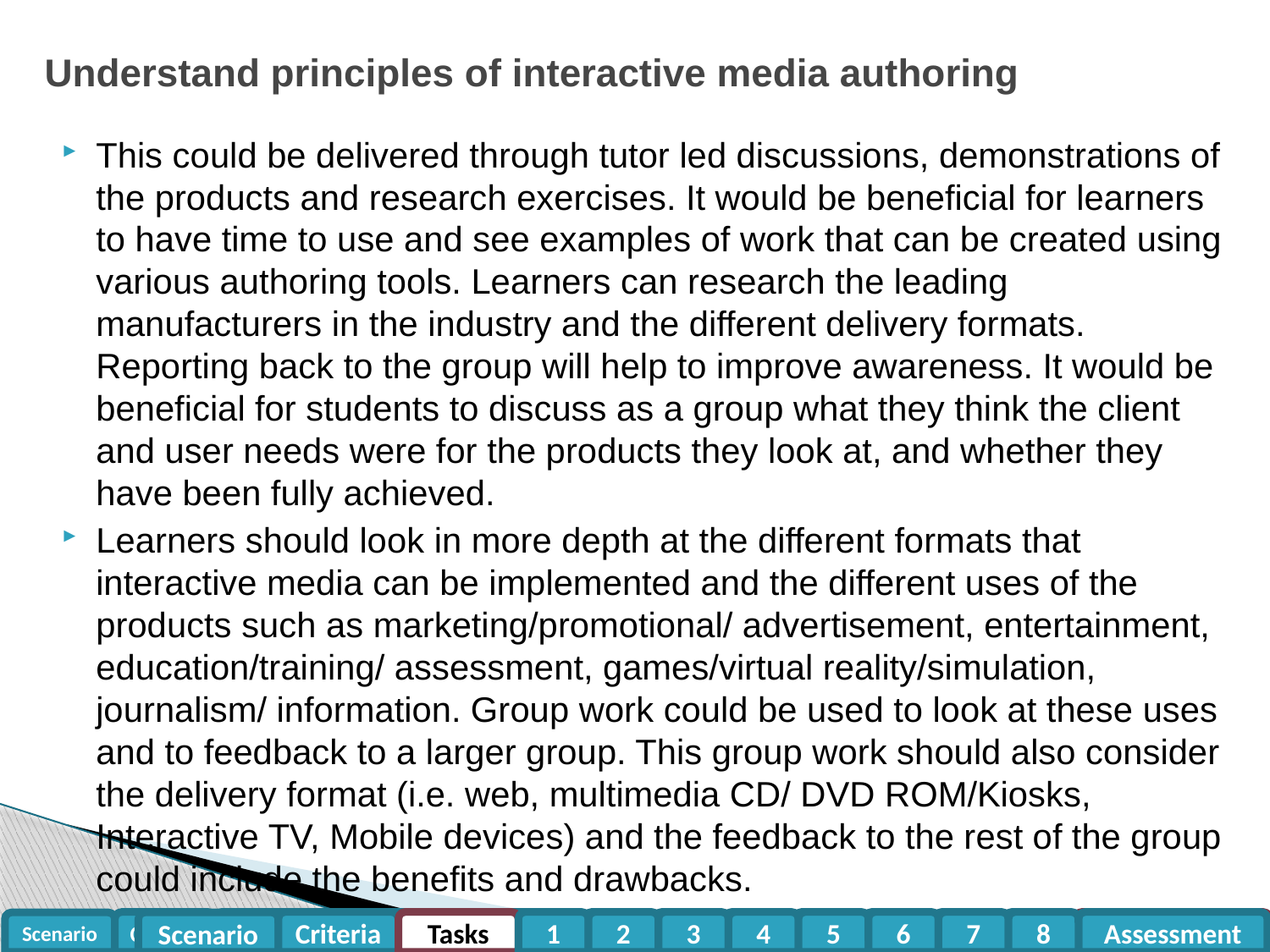

# Understand principles of interactive media authoring
This could be delivered through tutor led discussions, demonstrations of the products and research exercises. It would be beneficial for learners to have time to use and see examples of work that can be created using various authoring tools. Learners can research the leading manufacturers in the industry and the different delivery formats. Reporting back to the group will help to improve awareness. It would be beneficial for students to discuss as a group what they think the client and user needs were for the products they look at, and whether they have been fully achieved.
Learners should look in more depth at the different formats that interactive media can be implemented and the different uses of the products such as marketing/promotional/ advertisement, entertainment, education/training/ assessment, games/virtual reality/simulation, journalism/ information. Group work could be used to look at these uses and to feedback to a larger group. This group work should also consider the delivery format (i.e. web, multimedia CD/ DVD ROM/Kiosks, Interactive TV, Mobile devices) and the feedback to the rest of the group could include the benefits and drawbacks.
Criteria
Tasks
1
2
3
4
5
6
7
8
Assessment
Scenario